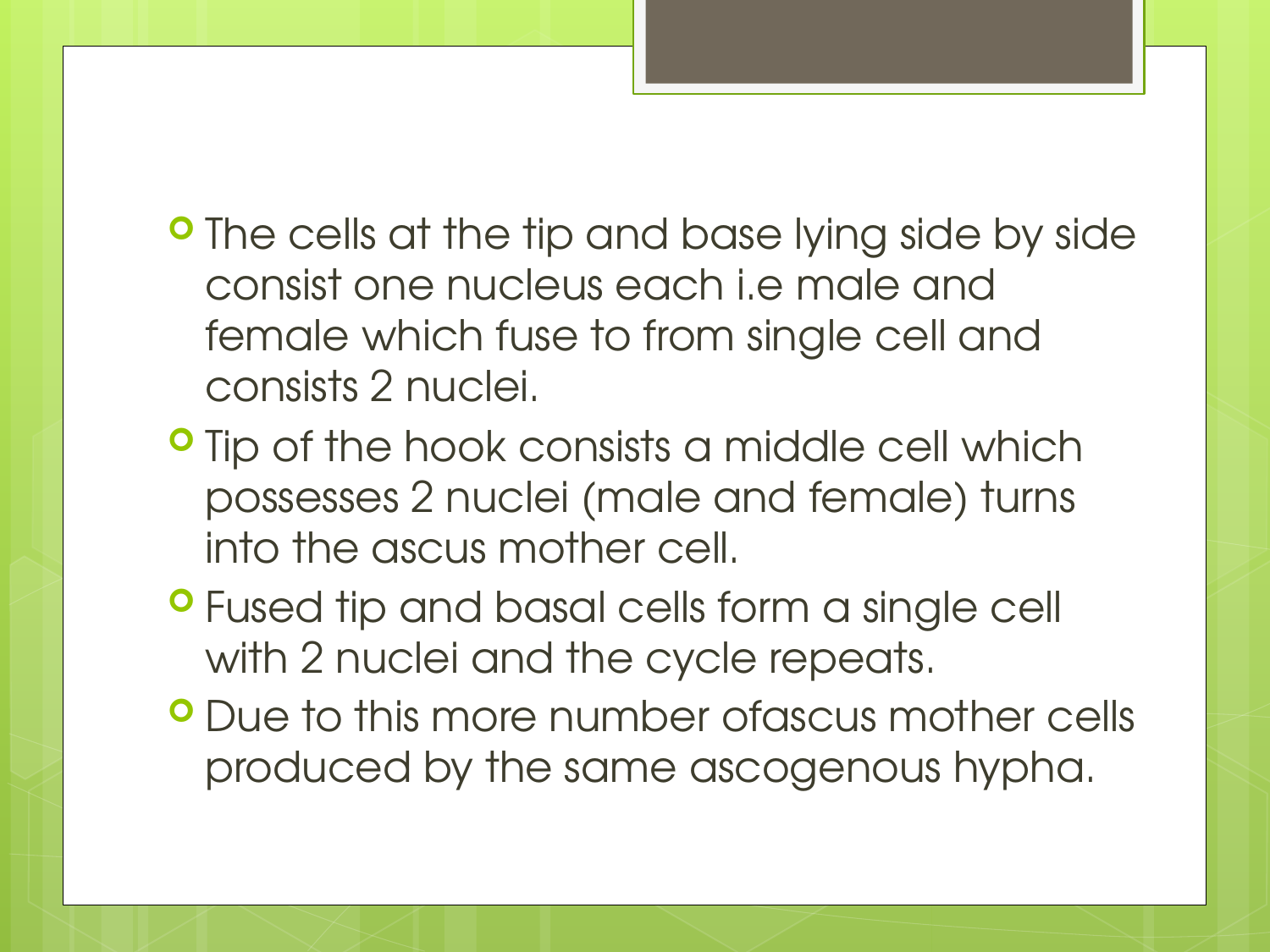

#
The cells at the tip and base lying side by side consist one nucleus each i.e male and female which fuse to from single cell and consists 2 nuclei.
Tip of the hook consists a middle cell which possesses 2 nuclei (male and female) turns into the ascus mother cell.
Fused tip and basal cells form a single cell with 2 nuclei and the cycle repeats.
Due to this more number ofascus mother cells produced by the same ascogenous hypha.